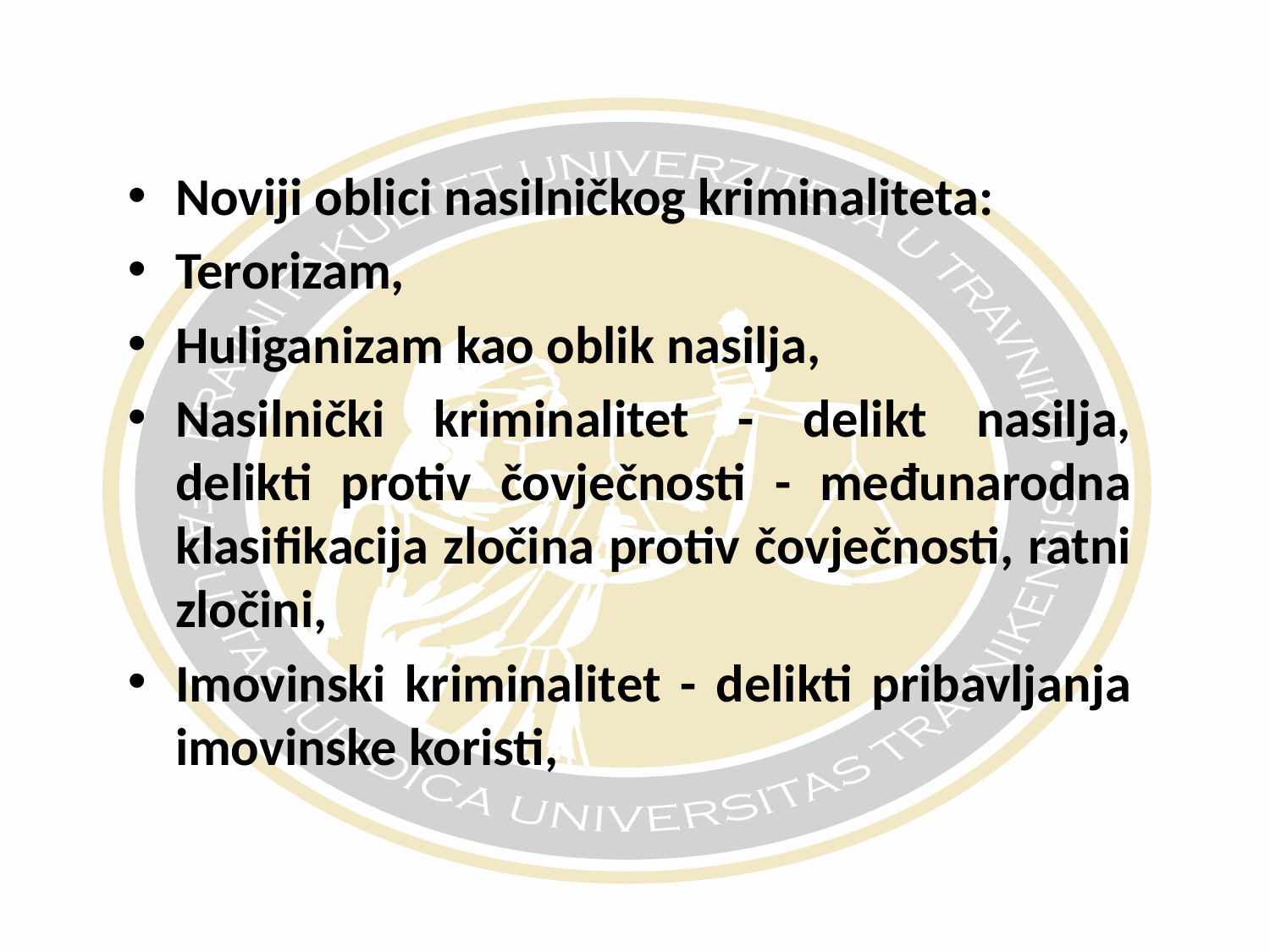

#
Noviji oblici nasilničkog kriminaliteta:
Terorizam,
Huliganizam kao oblik nasilja,
Nasilnički kriminalitet - delikt nasilja, delikti protiv čovječnosti - međunarodna klasifikacija zločina protiv čovječnosti, ratni zločini,
Imovinski kriminalitet - delikti pribavljanja imovinske koristi,